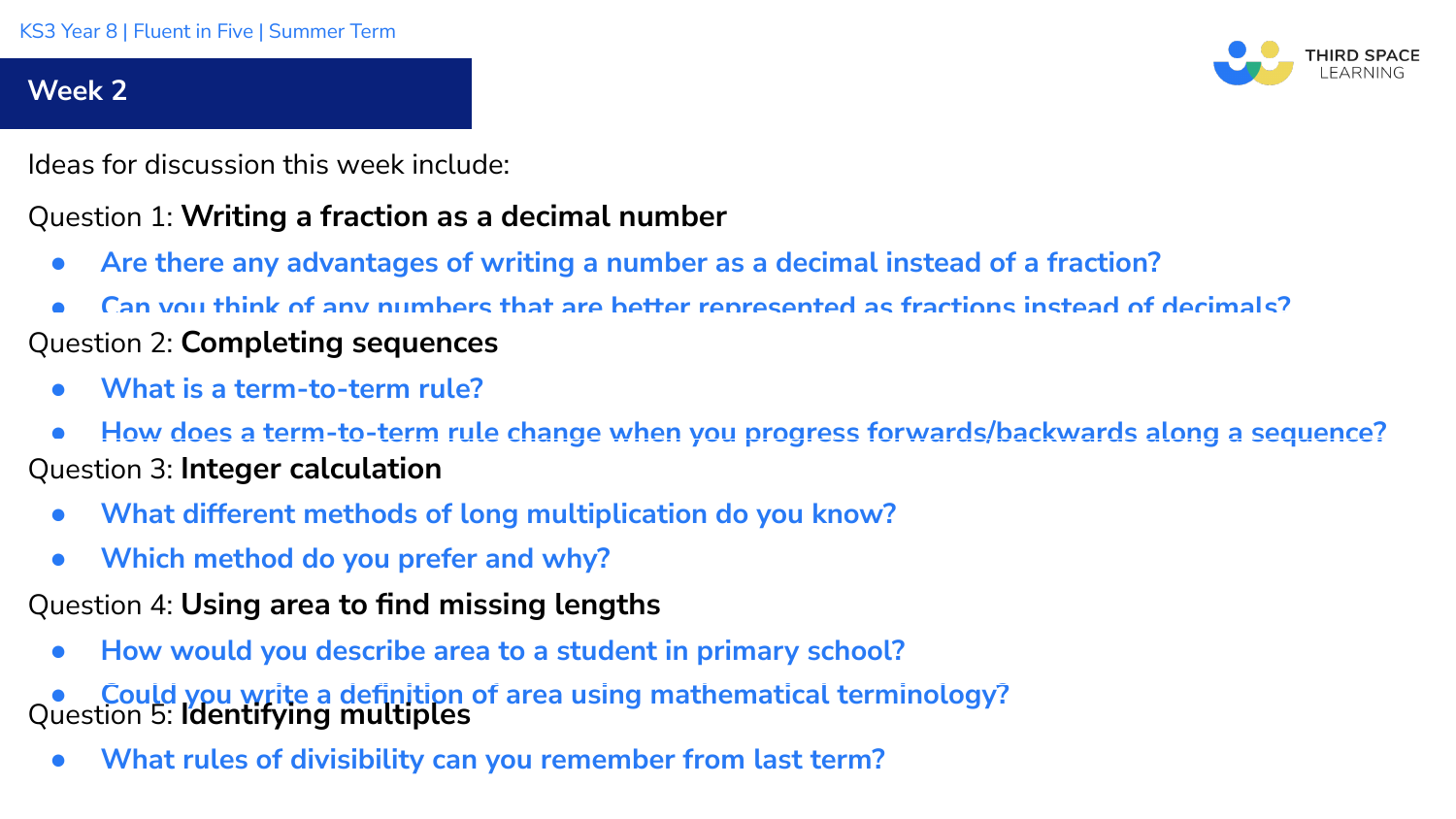

Week 2
| Ideas for discussion this week include: |
| --- |
| Question 1: Writing a fraction as a decimal number Are there any advantages of writing a number as a decimal instead of a fraction? Can you think of any numbers that are better represented as fractions instead of decimals? |
| Question 2: Completing sequences What is a term-to-term rule? How does a term-to-term rule change when you progress forwards/backwards along a sequence? |
| Question 3: Integer calculation What different methods of long multiplication do you know? Which method do you prefer and why? Question 4: Using area to find missing lengths How would you describe area to a student in primary school? Could you write a definition of area using mathematical terminology? |
| Question 5: Identifying multiples What rules of divisibility can you remember from last term? |
|  |